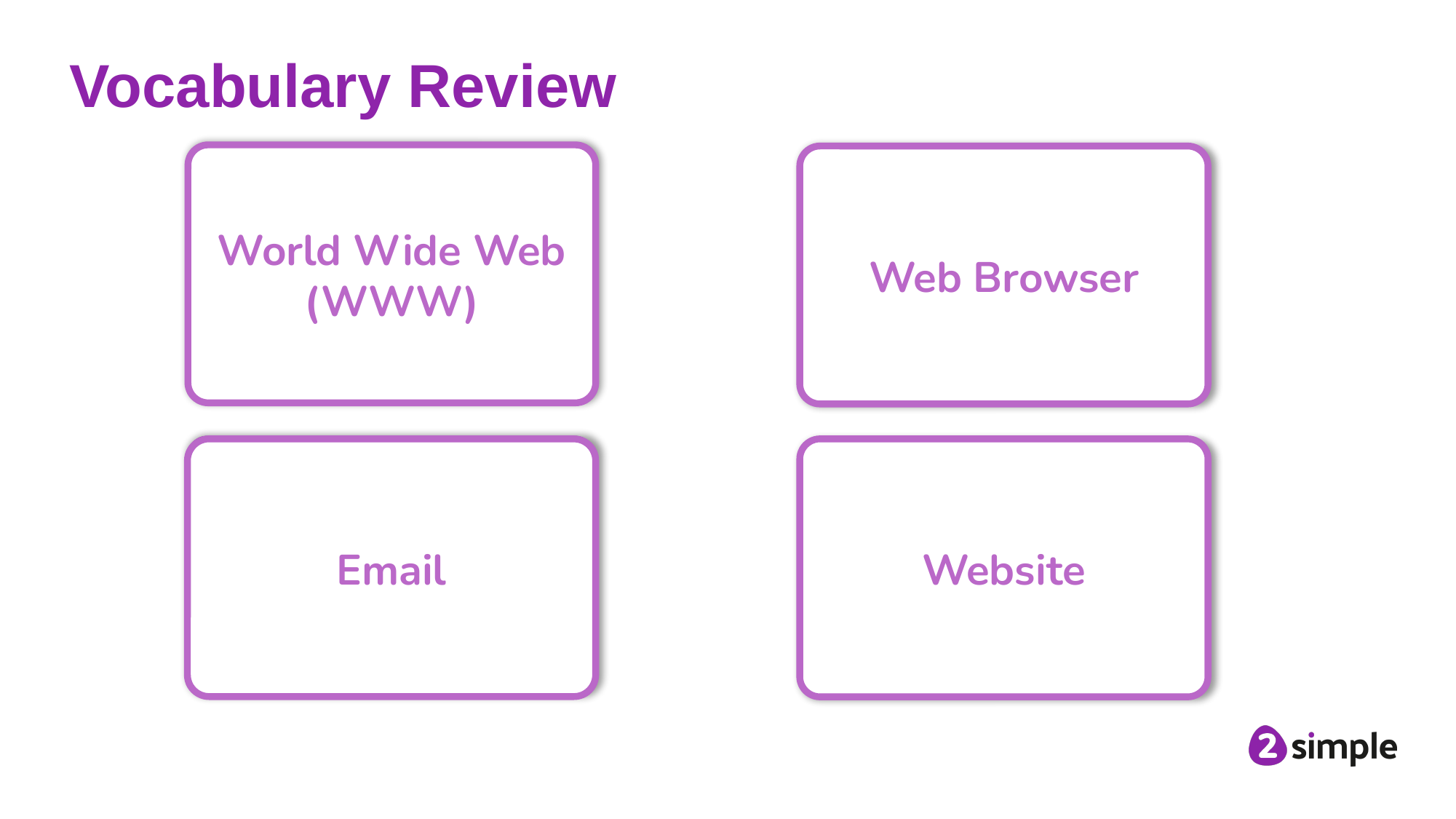

# Vocabulary Review
 World Wide Web (WWW): A service on the internet that includes websites and web pages.
World Wide Web (WWW)
 Web Browser: A program used to look at websites.
Web Browser
 Email: A method of sending messages over the internet
Email
 Website: A collection of pages of information on the Web.
Website